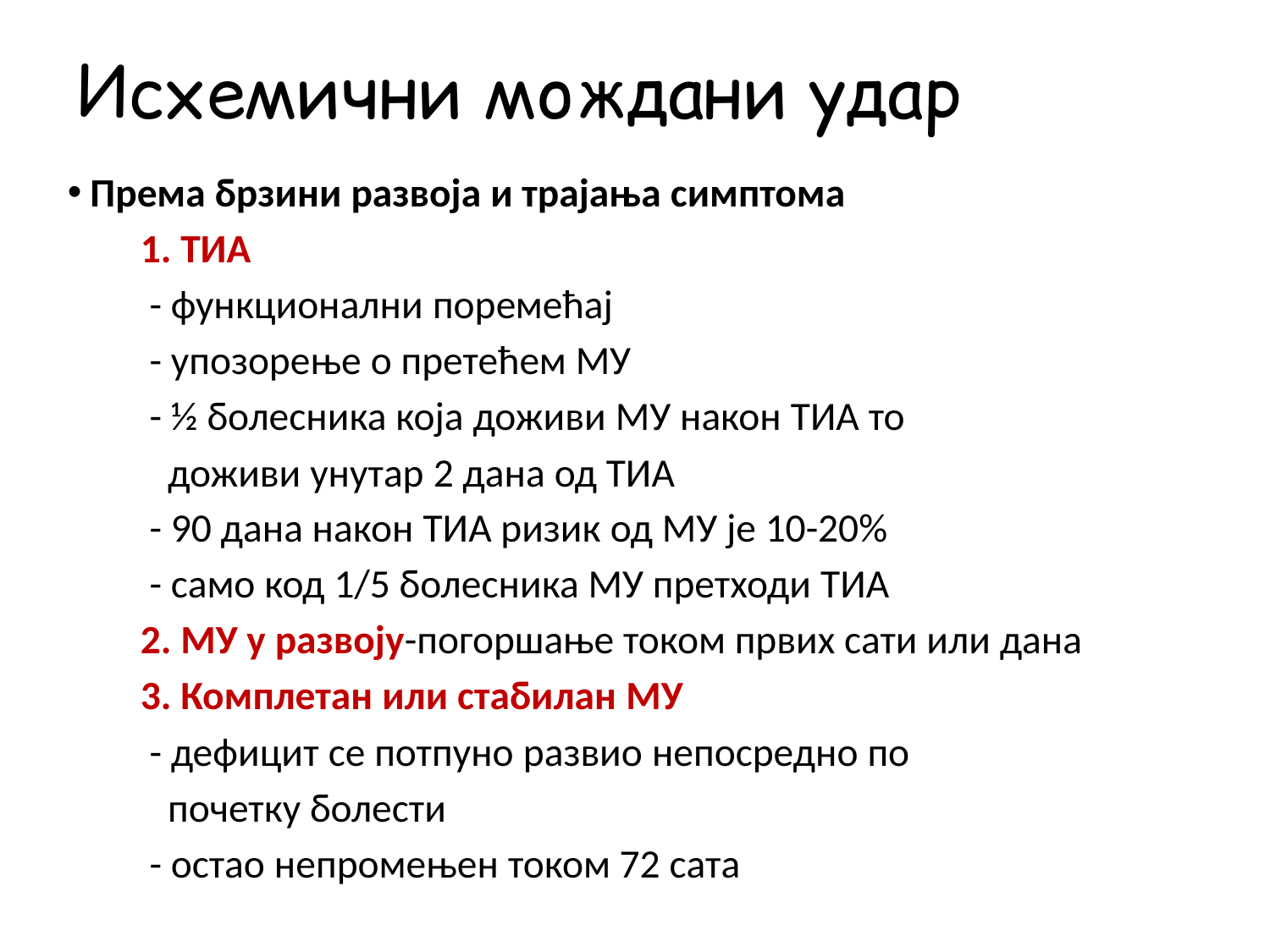

# Исхемични мождани удар
Према брзини развоја и трајања симптома
        1. ТИА
         - функционални поремећај
         - упозорење о претећем МУ
         - ½ болесника која доживи МУ након ТИА то
           доживи унутар 2 дана од ТИА
         - 90 дана након ТИА ризик од МУ је 10-20%
         - само код 1/5 болесника МУ претходи ТИА
        2. МУ у развоју-погоршање током првих сати или дана
        3. Комплетан или стабилан МУ
         - дефицит се потпуно развио непосредно по
           почетку болести
         - остао непромењен током 72 сата